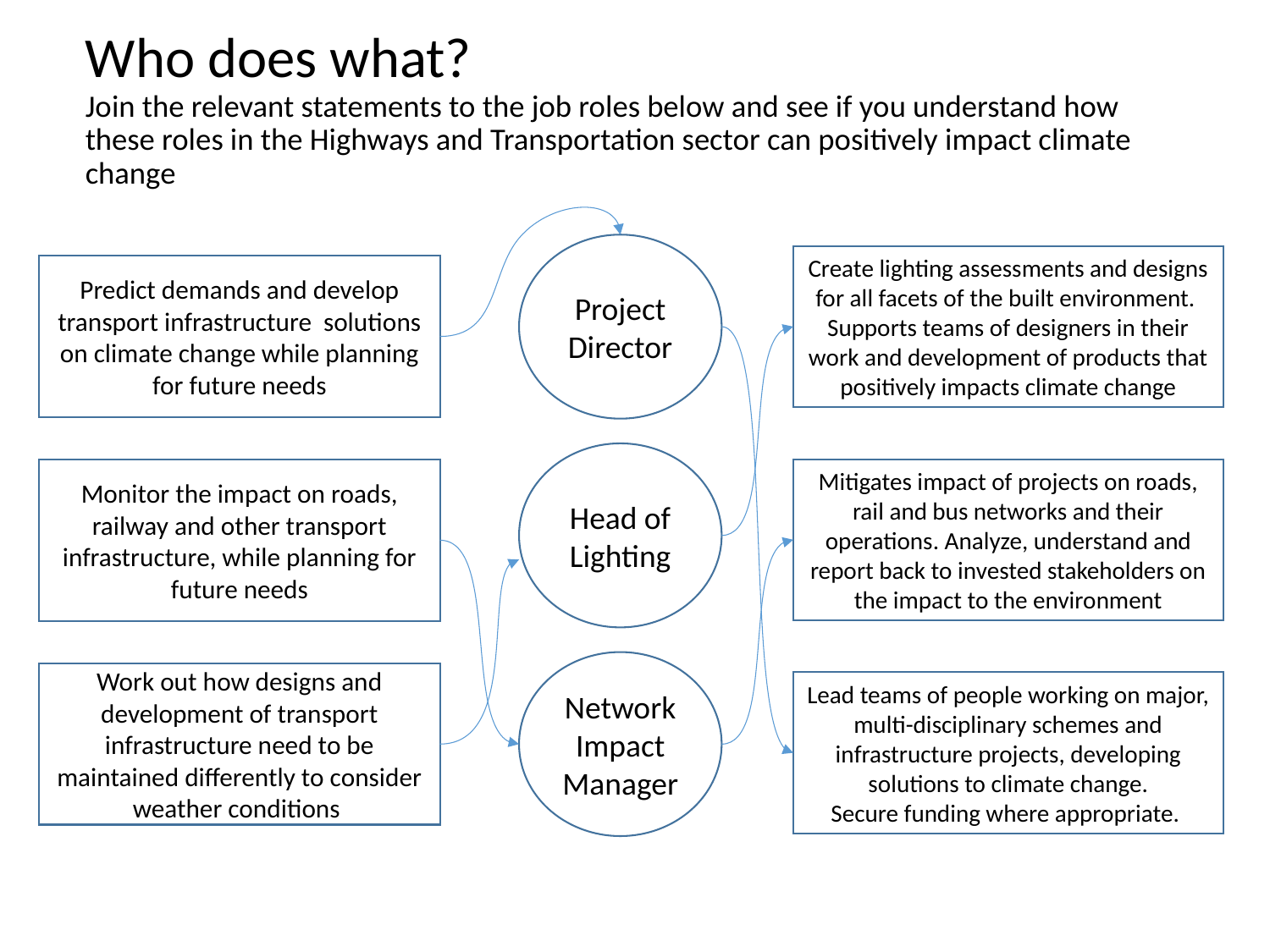

# Who does what?
Join the relevant statements to the job roles below and see if you understand how these roles in the Highways and Transportation sector can positively impact climate change
Project Director
Create lighting assessments and designs for all facets of the built environment.
Supports teams of designers in their work and development of products that positively impacts climate change
Predict demands and develop transport infrastructure  solutions on climate change while planning for future needs
Head of Lighting
Mitigates impact of projects on roads, rail and bus networks and their operations. Analyze, understand and report back to invested stakeholders on the impact to the environment
Monitor the impact on roads, railway and other transport infrastructure, while planning for future needs
Network Impact Manager
Work out how designs and development of transport infrastructure need to be maintained differently to consider weather conditions
Lead teams of people working on major, multi-disciplinary schemes and infrastructure projects, developing solutions to climate change.
Secure funding where appropriate.